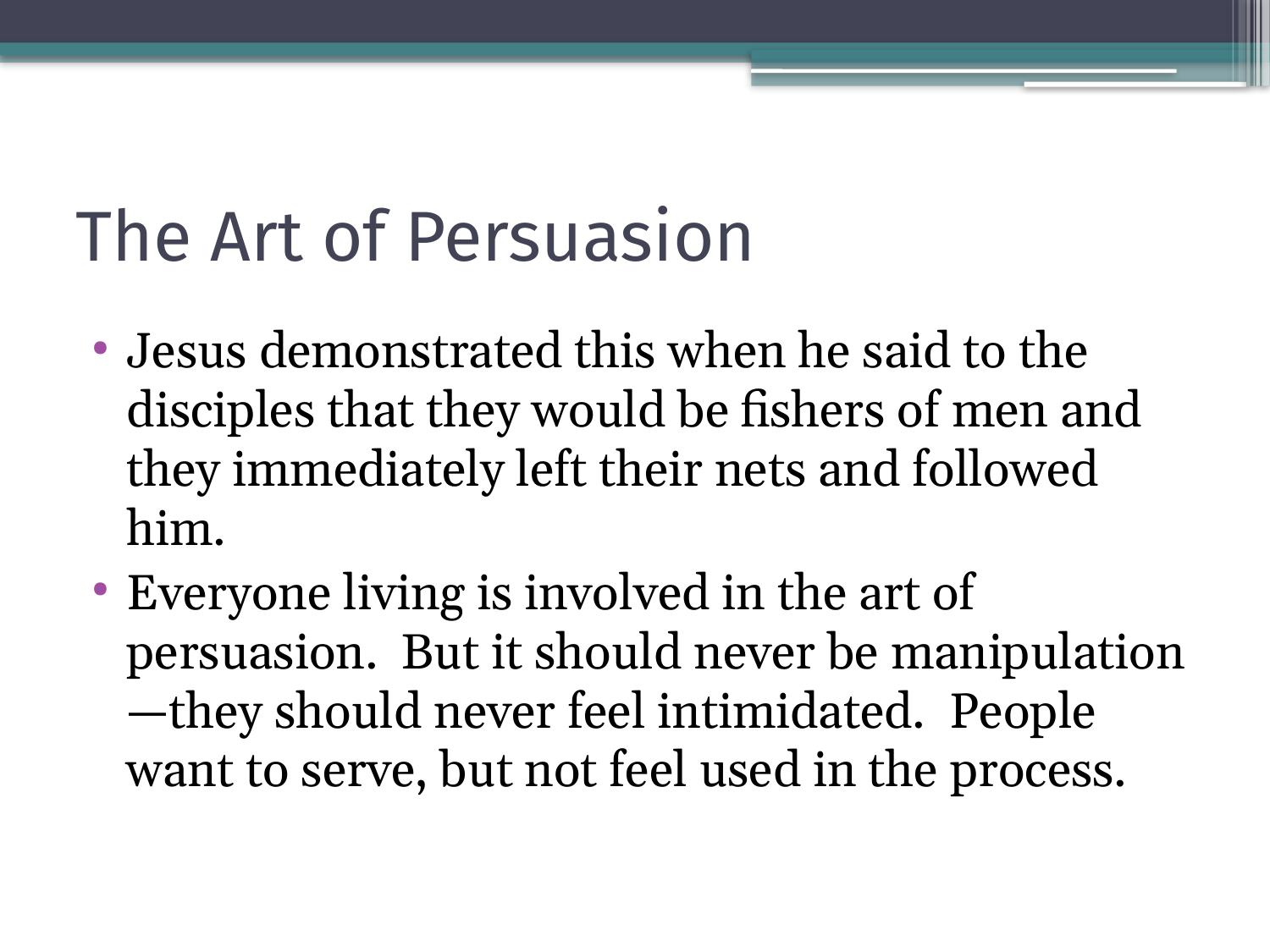

# The Art of Persuasion
Jesus demonstrated this when he said to the disciples that they would be fishers of men and they immediately left their nets and followed him.
Everyone living is involved in the art of persuasion.  But it should never be manipulation—they should never feel intimidated.  People want to serve, but not feel used in the process.